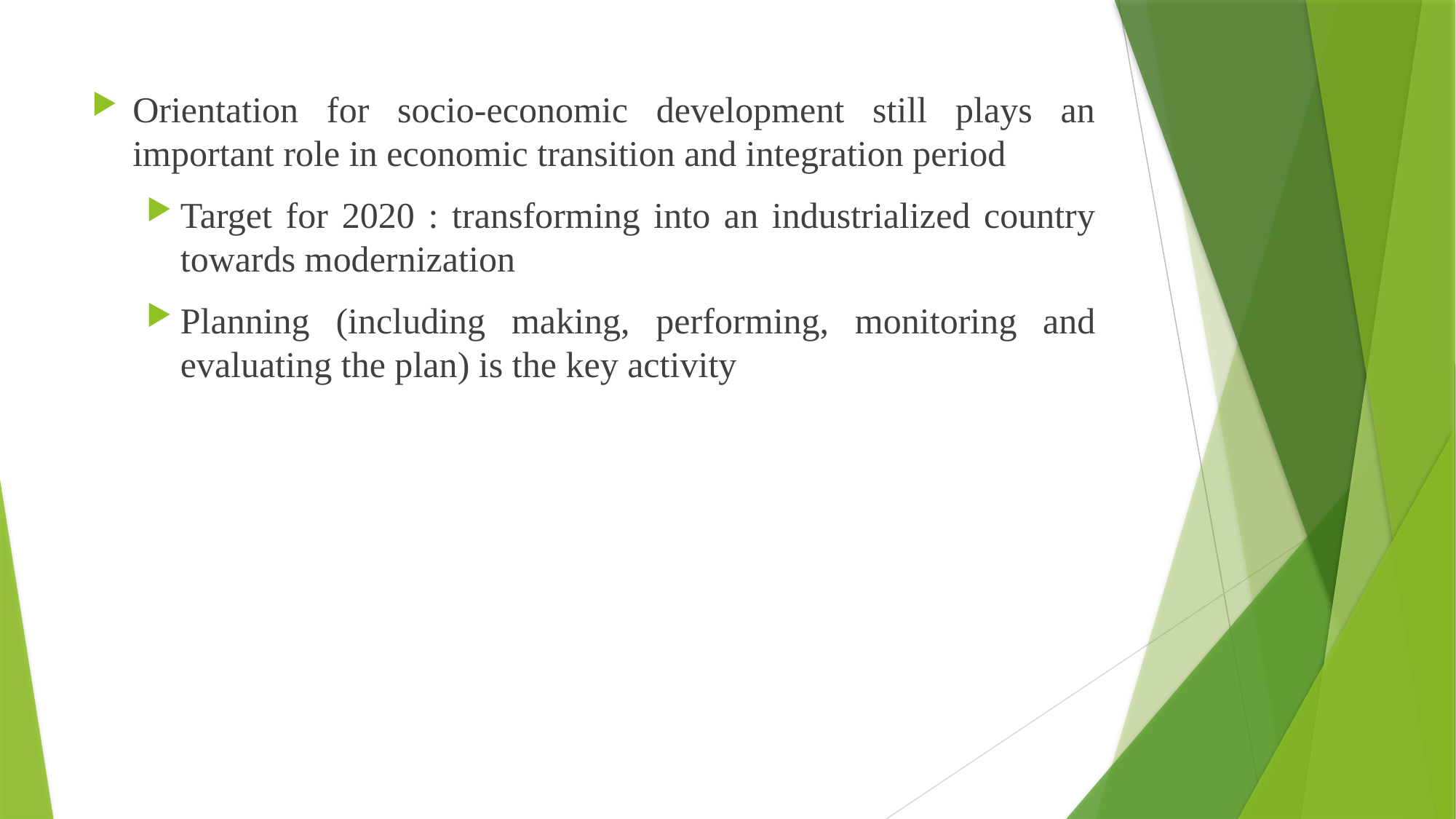

Orientation for socio-economic development still plays an important role in economic transition and integration period
Target for 2020 : transforming into an industrialized country towards modernization
Planning (including making, performing, monitoring and evaluating the plan) is the key activity